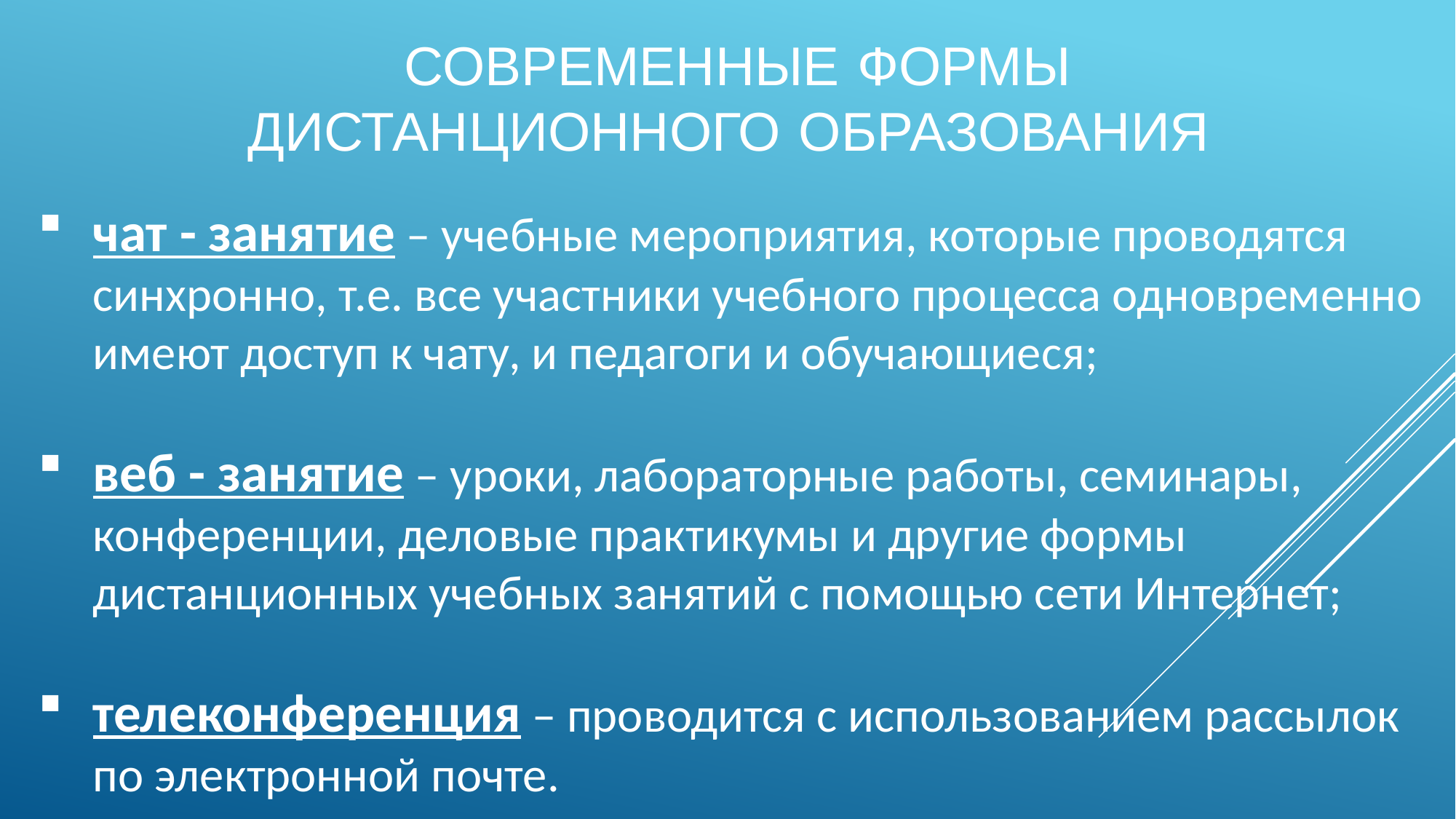

# современные формы дистанционного образования
чат - занятие – учебные мероприятия, которые проводятся синхронно, т.е. все участники учебного процесса одновременно имеют доступ к чату, и педагоги и обучающиеся;

веб - занятие – уроки, лабораторные работы, семинары, конференции, деловые практикумы и другие формы дистанционных учебных занятий с помощью сети Интернет;

телеконференция – проводится с использованием рассылок по электронной почте.